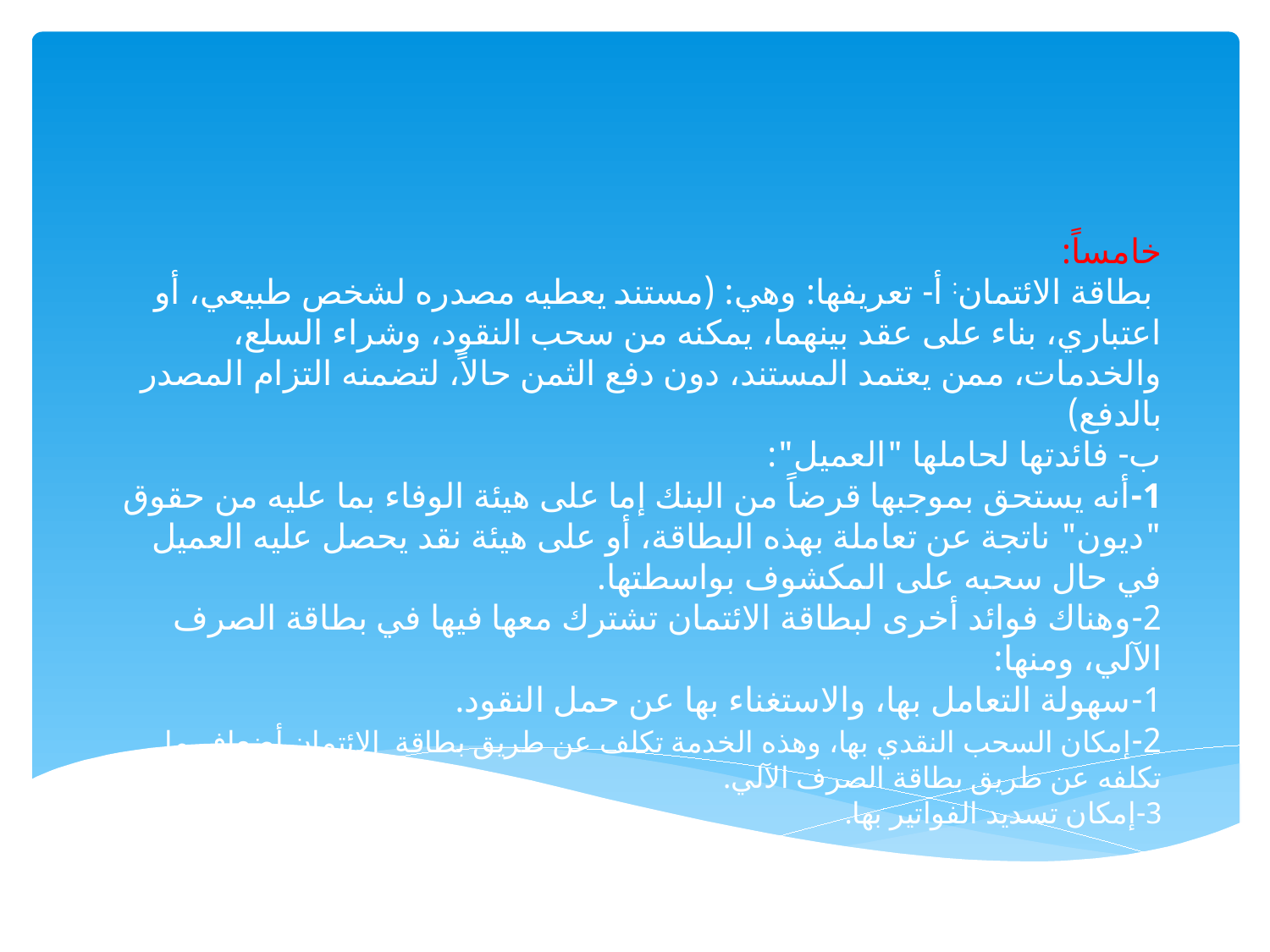

# خامساً: بطاقة الائتمان: أ- تعريفها: وهي: (مستند يعطيه مصدره لشخص طبيعي، أو اعتباري، بناء على عقد بينهما، يمكنه من سحب النقود، وشراء السلع، والخدمات، ممن يعتمد المستند، دون دفع الثمن حالاً، لتضمنه التزام المصدر بالدفع) ب- فائدتها لحاملها "العميل": 1-أنه يستحق بموجبها قرضاً من البنك إما على هيئة الوفاء بما عليه من حقوق "ديون" ناتجة عن تعاملة بهذه البطاقة، أو على هيئة نقد يحصل عليه العميل في حال سحبه على المكشوف بواسطتها. 2-وهناك فوائد أخرى لبطاقة الائتمان تشترك معها فيها في بطاقة الصرف الآلي، ومنها: 1-سهولة التعامل بها، والاستغناء بها عن حمل النقود. 2-إمكان السحب النقدي بها، وهذه الخدمة تكلف عن طريق بطاقة  الائتمان أضعاف ما تكلفه عن طريق بطاقة الصرف الآلي. 3-إمكان تسديد الفواتير بها.